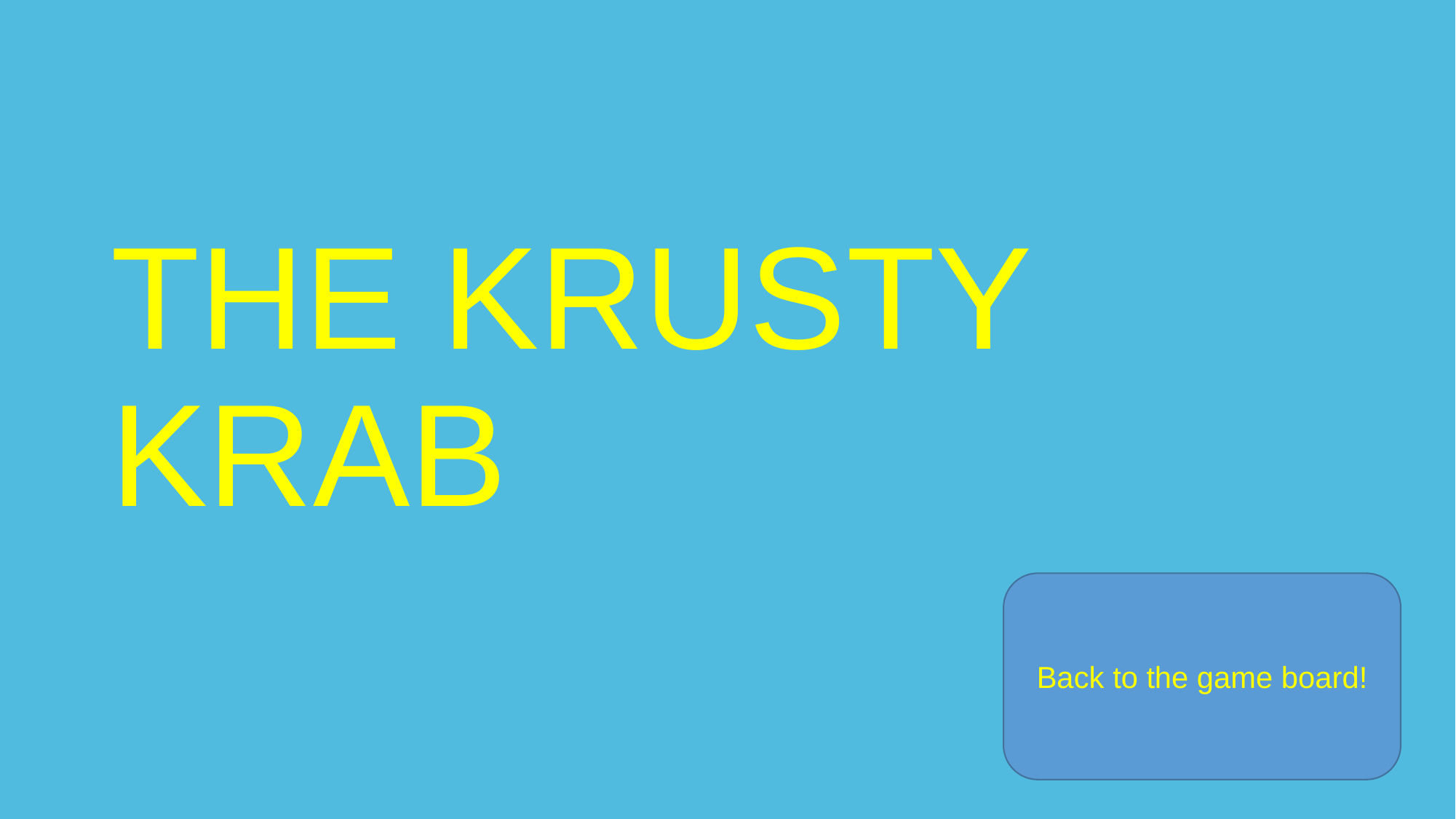

THE KRUSTY KRAB
Back to the game board!